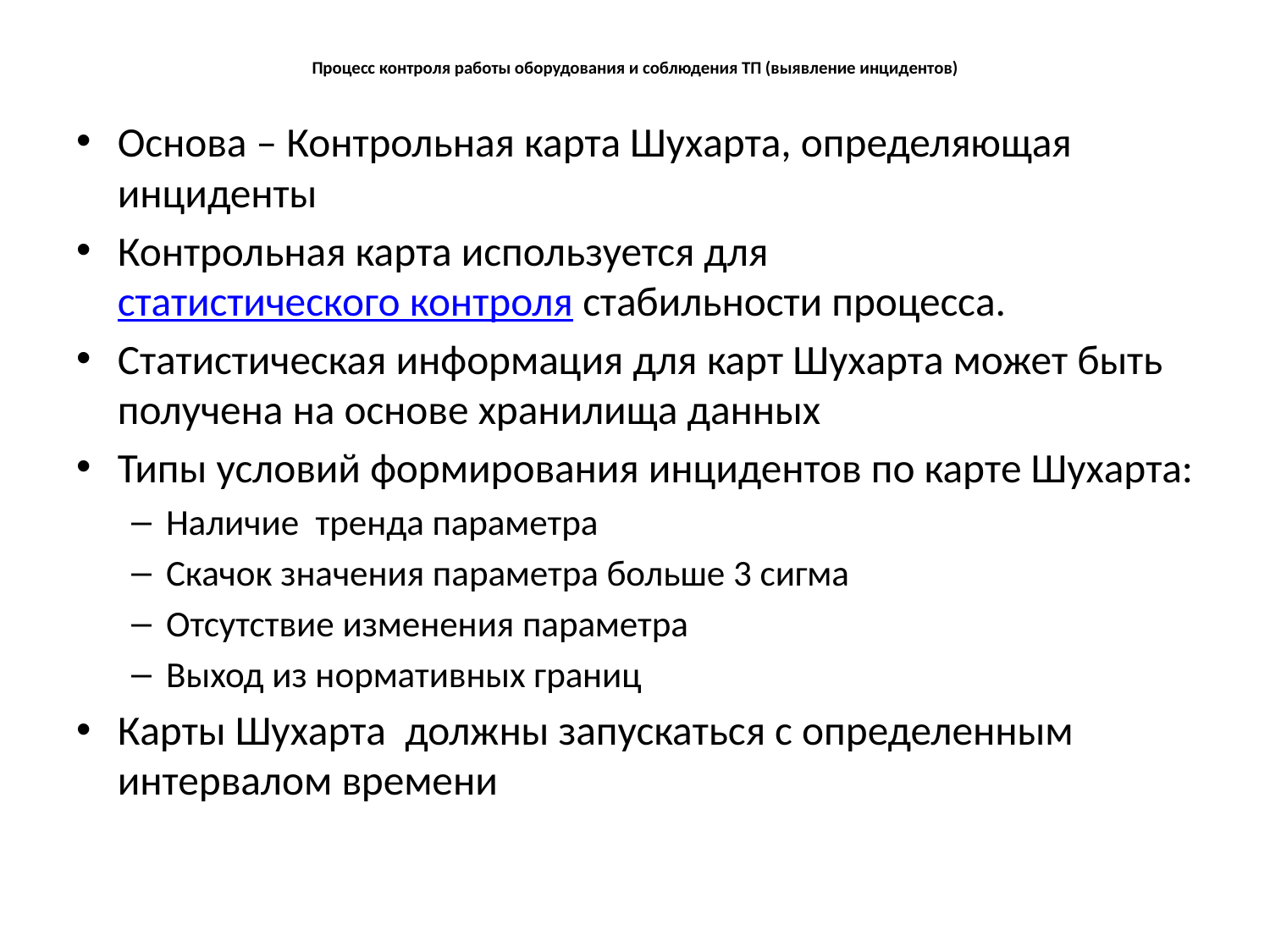

# Процесс контроля работы оборудования и соблюдения ТП (выявление инцидентов)
Основа – Контрольная карта Шухарта, определяющая инциденты
Контрольная карта используется для статистического контроля стабильности процесса.
Статистическая информация для карт Шухарта может быть получена на основе хранилища данных
Типы условий формирования инцидентов по карте Шухарта:
Наличие  тренда параметра
Скачок значения параметра больше 3 сигма
Отсутствие изменения параметра
Выход из нормативных границ
Карты Шухарта  должны запускаться с определенным интервалом времени